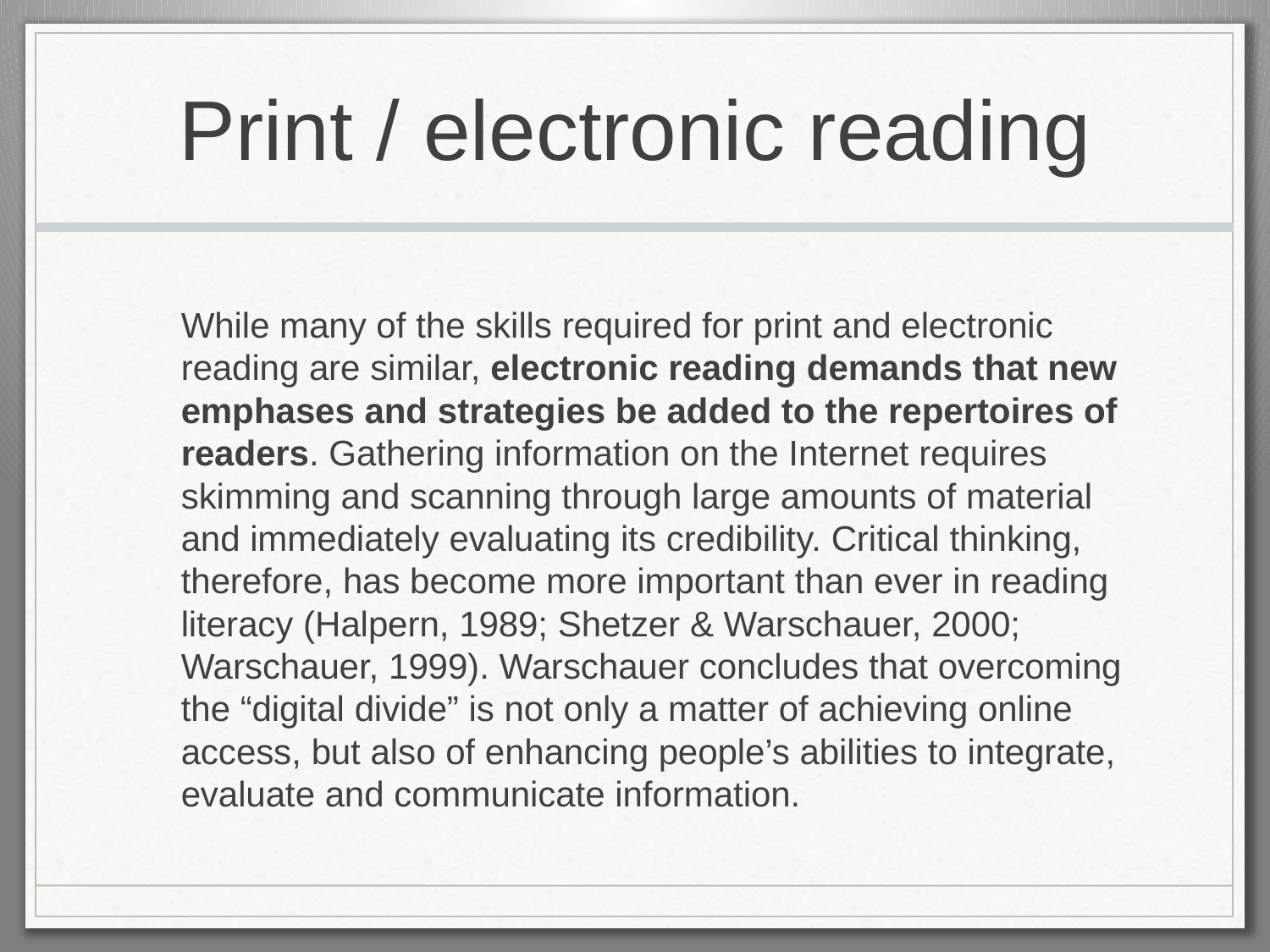

# Print / electronic reading
	While many of the skills required for print and electronic reading are similar, electronic reading demands that new emphases and strategies be added to the repertoires of readers. Gathering information on the Internet requires skimming and scanning through large amounts of material and immediately evaluating its credibility. Critical thinking, therefore, has become more important than ever in reading literacy (Halpern, 1989; Shetzer & Warschauer, 2000; Warschauer, 1999). Warschauer concludes that overcoming the “digital divide” is not only a matter of achieving online access, but also of enhancing people’s abilities to integrate, evaluate and communicate information.